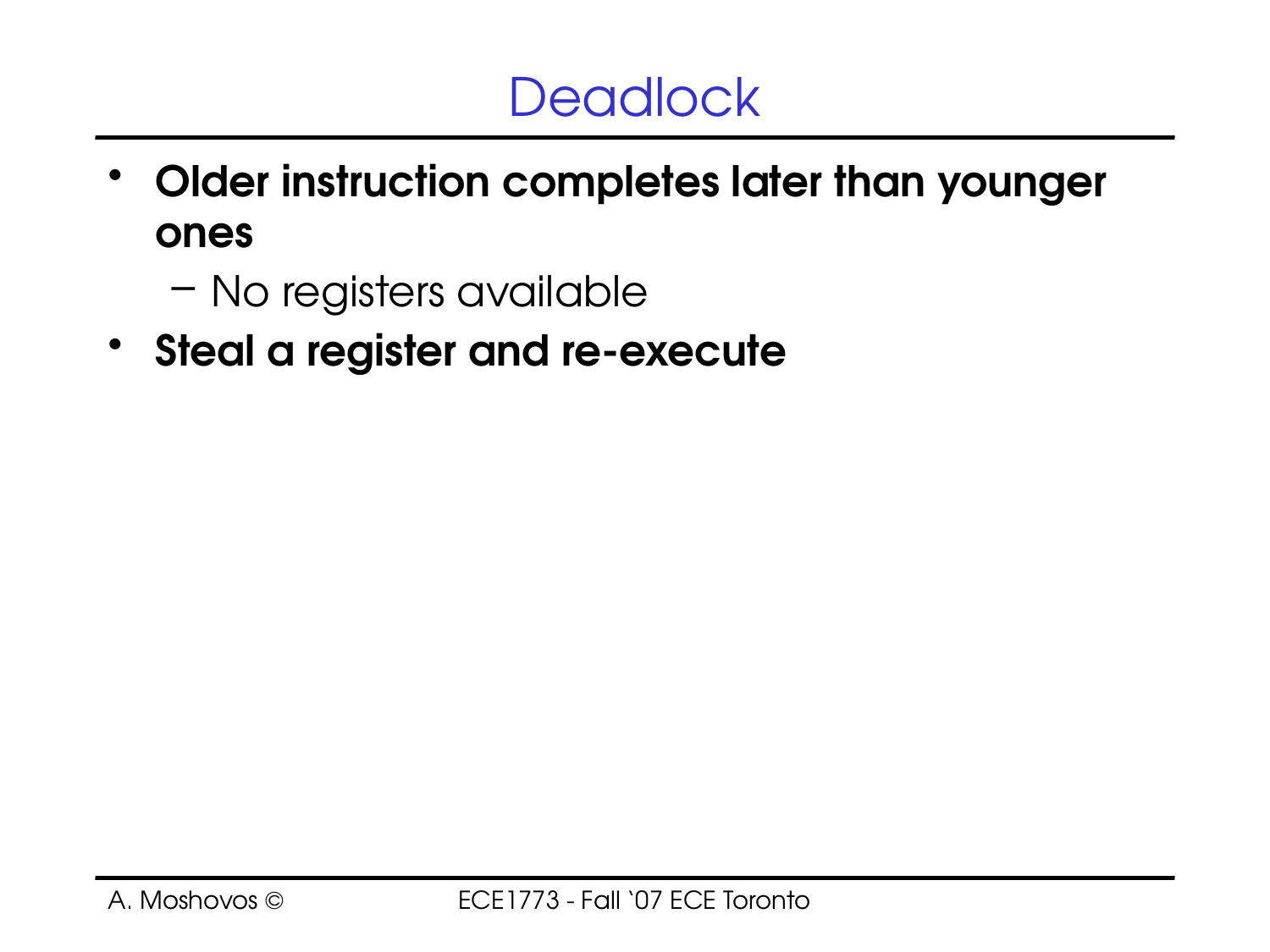

# Deadlock
Older instruction completes later than younger ones
No registers available
Steal a register and re-execute
A. Moshovos ©
ECE1773 - Fall ‘07 ECE Toronto